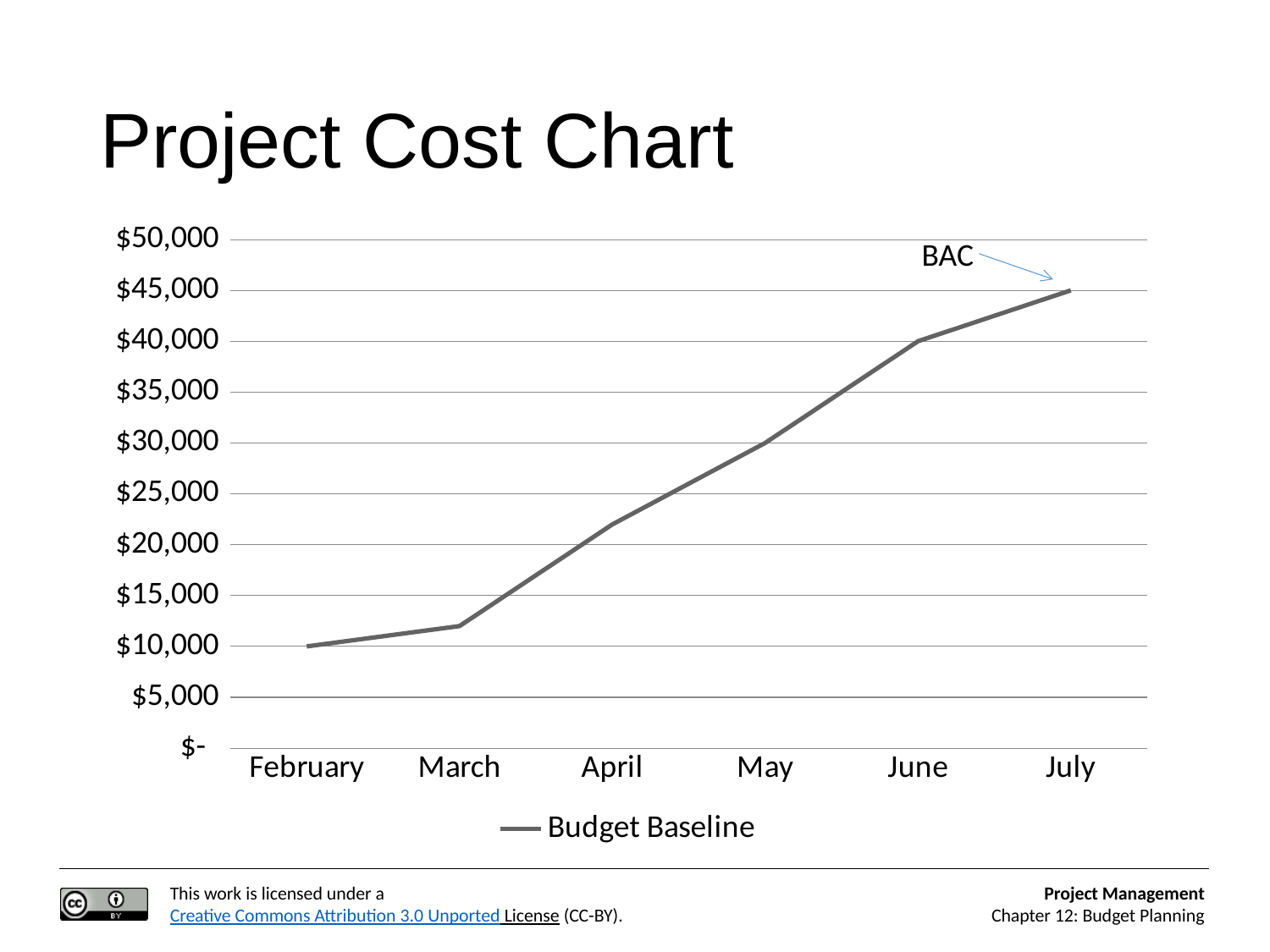

# Project Cost Chart

### Chart

| Category | Budget Baseline |
|---|---|
| February | 10000.0 |
| March | 12000.0 |
| April | 22000.0 |
| May | 30000.0 |
| June | 40000.0 |
| July | 45000.0 |
BAC